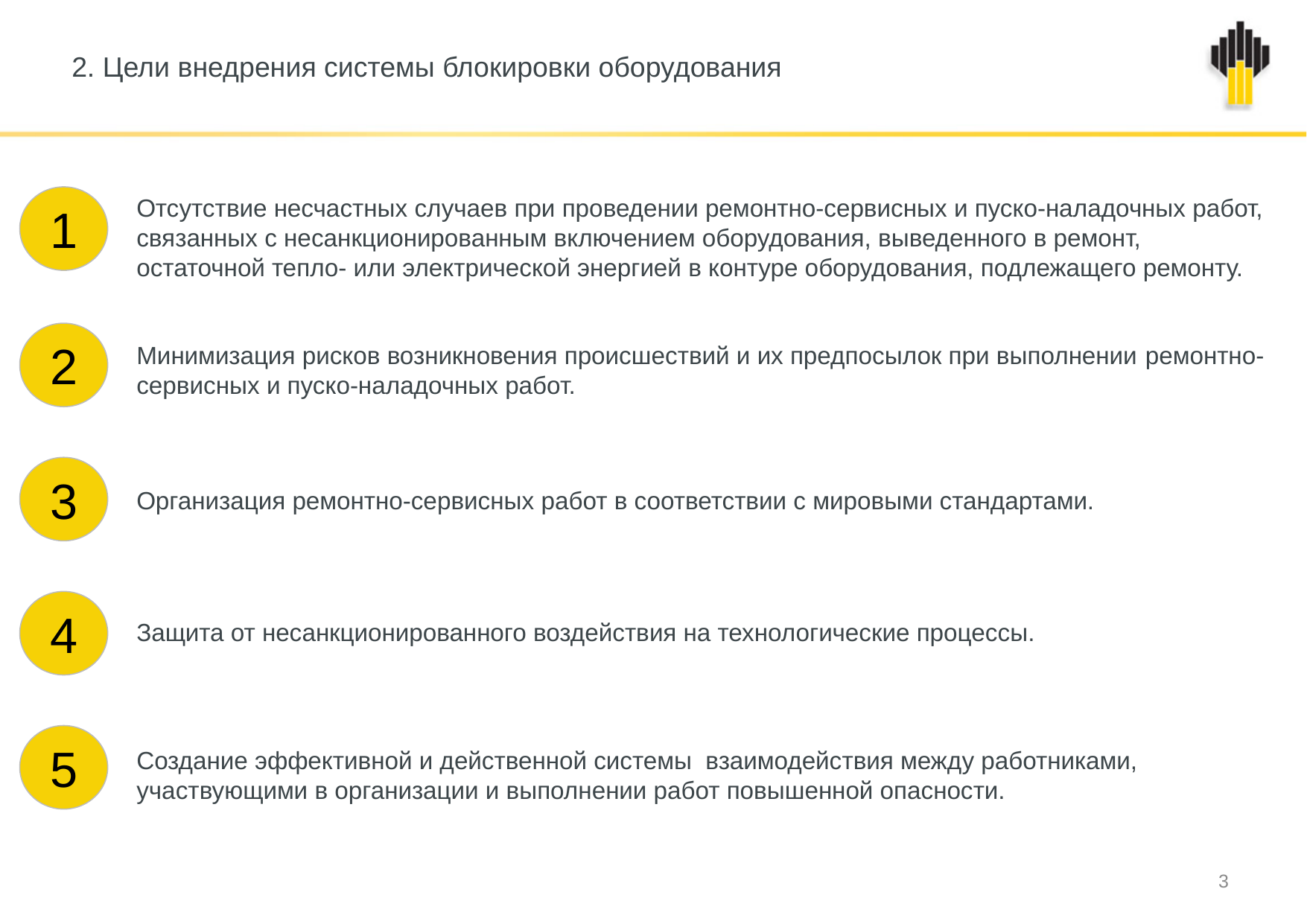

2. Цели внедрения системы блокировки оборудования
1
Отсутствие несчастных случаев при проведении ремонтно-сервисных и пуско-наладочных работ, связанных с несанкционированным включением оборудования, выведенного в ремонт, остаточной тепло- или электрической энергией в контуре оборудования, подлежащего ремонту.
2
Минимизация рисков возникновения происшествий и их предпосылок при выполнении ремонтно-сервисных и пуско-наладочных работ.
3
Организация ремонтно-сервисных работ в соответствии с мировыми стандартами.
4
Защита от несанкционированного воздействия на технологические процессы.
5
Создание эффективной и действенной системы  взаимодействия между работниками,  участвующими в организации и выполнении работ повышенной опасности.
3